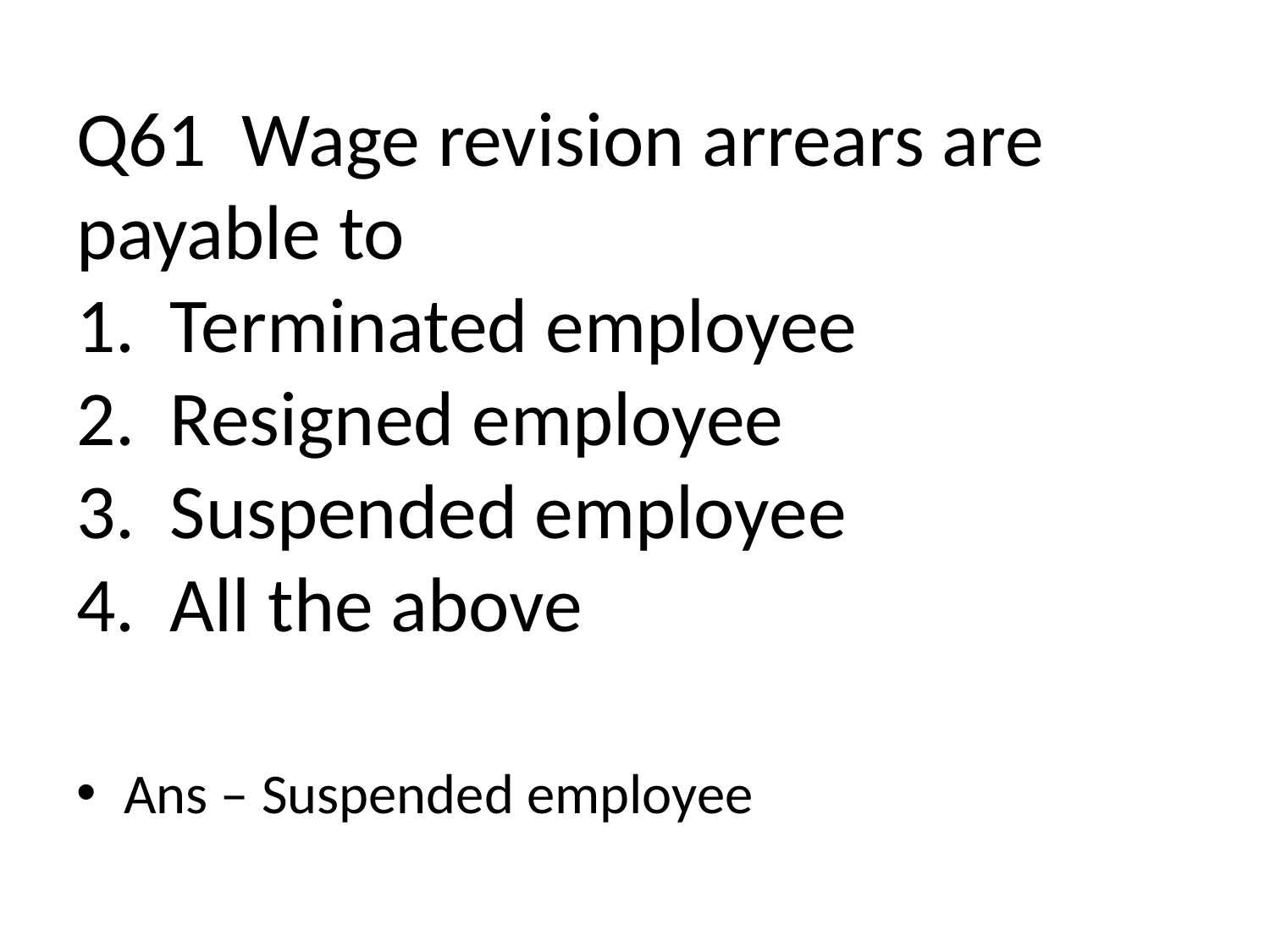

# Q61  Wage revision arrears are payable to 1.  Terminated employee 2.  Resigned employee 3.  Suspended employee 4.  All the above
Ans – Suspended employee